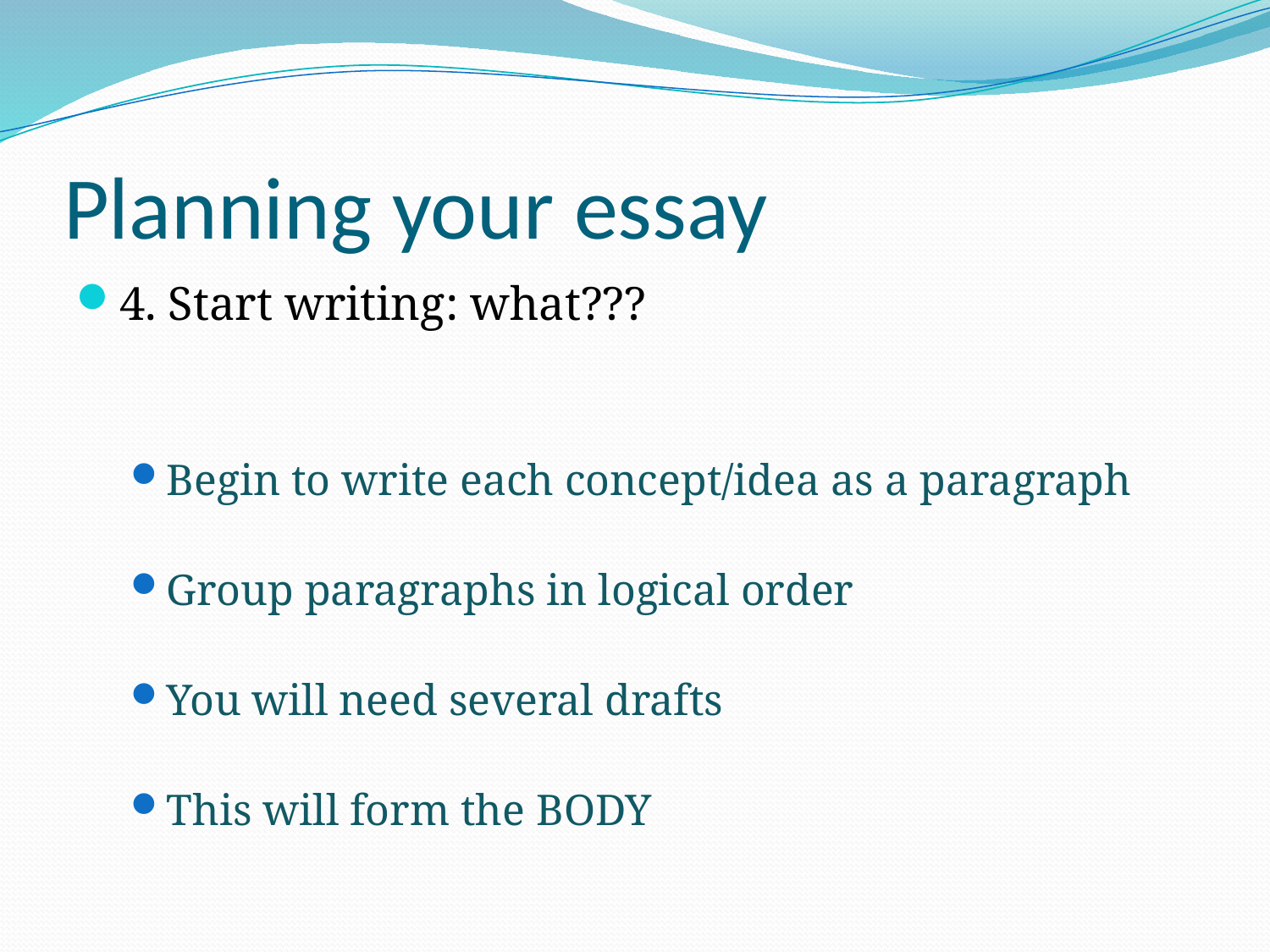

# Planning your essay
4. Start writing: what???

Begin to write each concept/idea as a paragraph
Group paragraphs in logical order
You will need several drafts
This will form the BODY